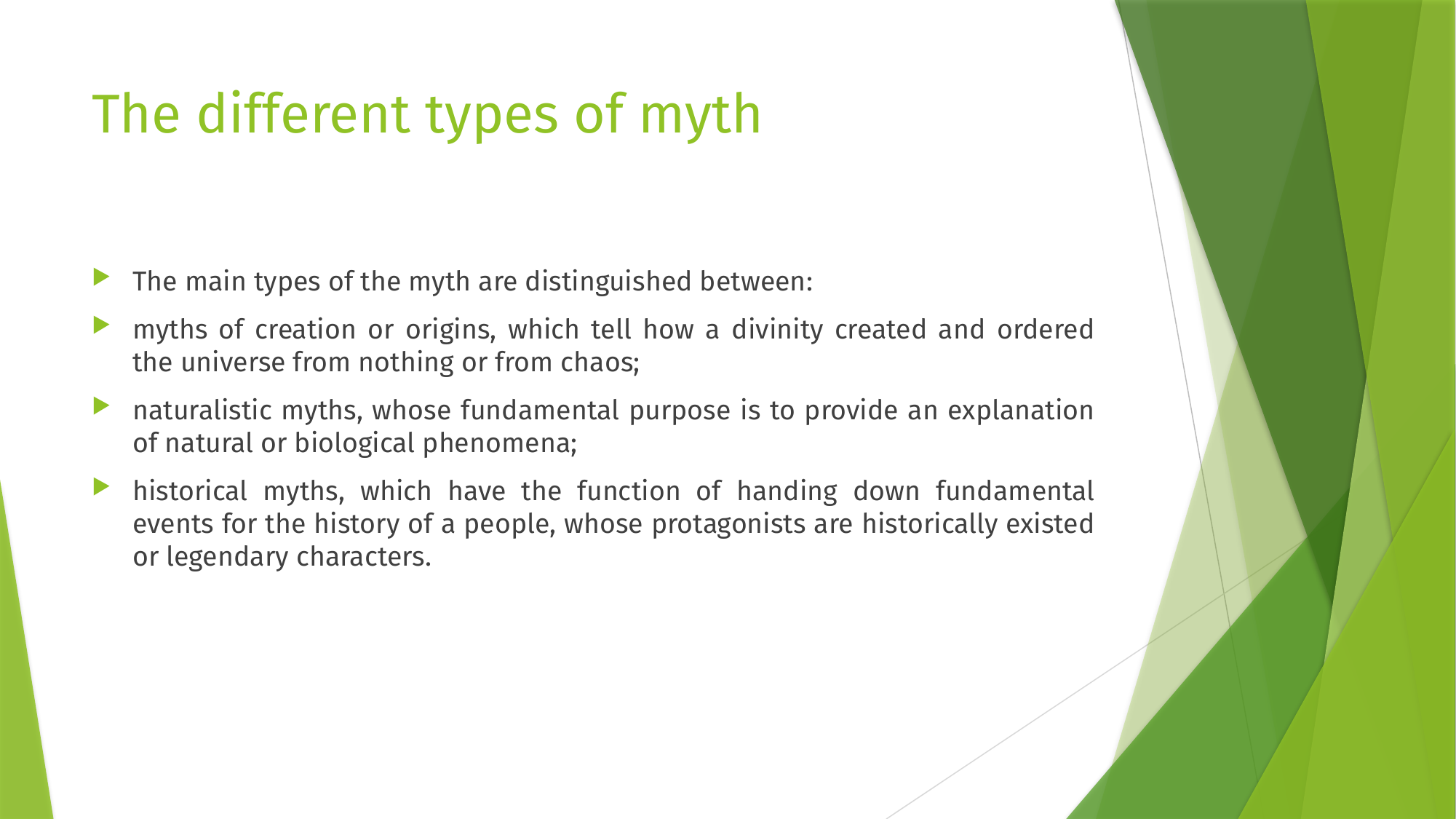

# The different types of myth
The main types of the myth are distinguished between:
myths of creation or origins, which tell how a divinity created and ordered the universe from nothing or from chaos;
naturalistic myths, whose fundamental purpose is to provide an explanation of natural or biological phenomena;
historical myths, which have the function of handing down fundamental events for the history of a people, whose protagonists are historically existed or legendary characters.